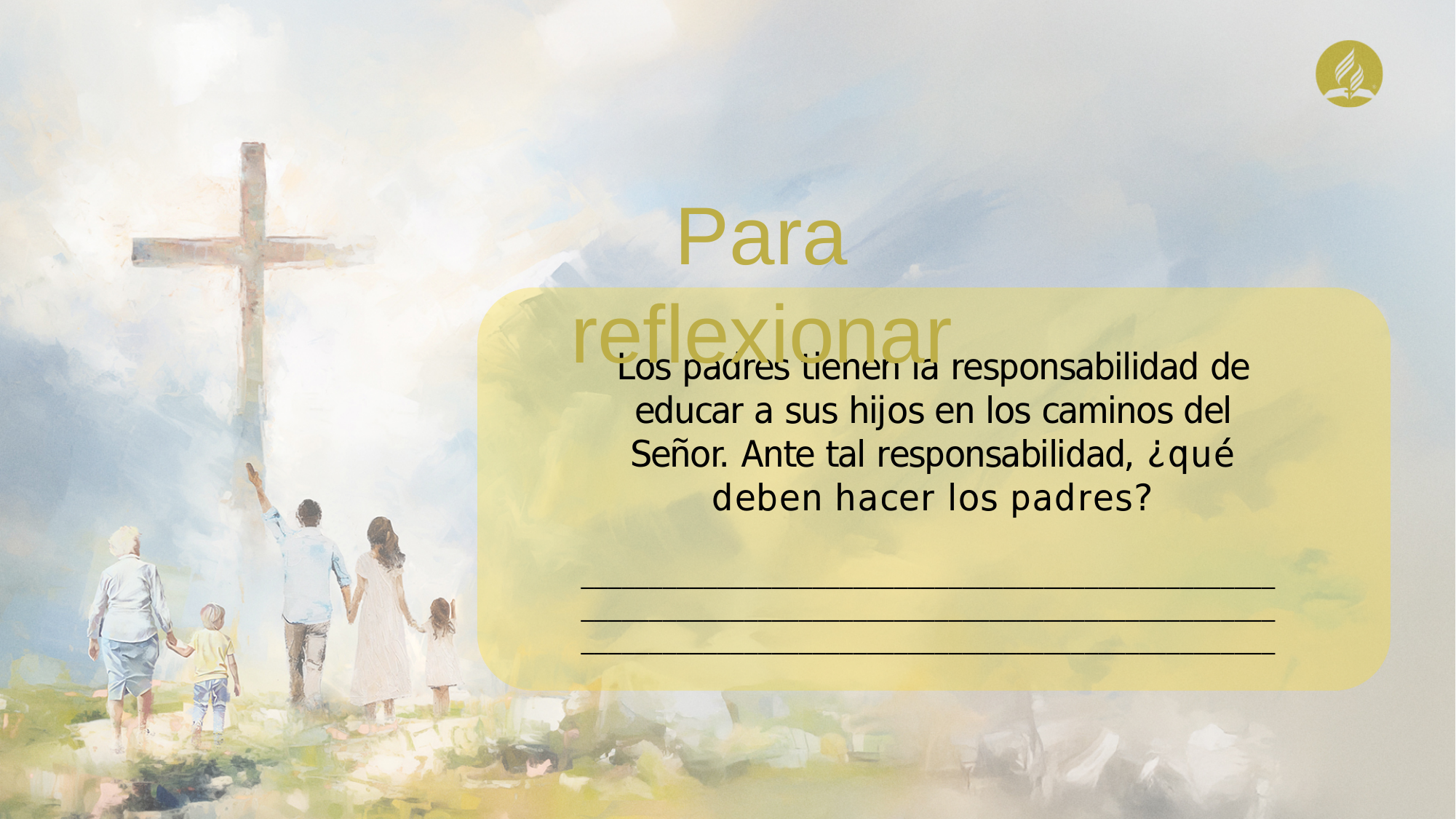

Para reflexionar

Los padres tienen la responsabilidad de educar a sus hijos en los caminos del Señor. Ante tal responsabilidad, ¿qué deben hacer los padres?
______________________________________________________________________________________________________ ___________________________________________________